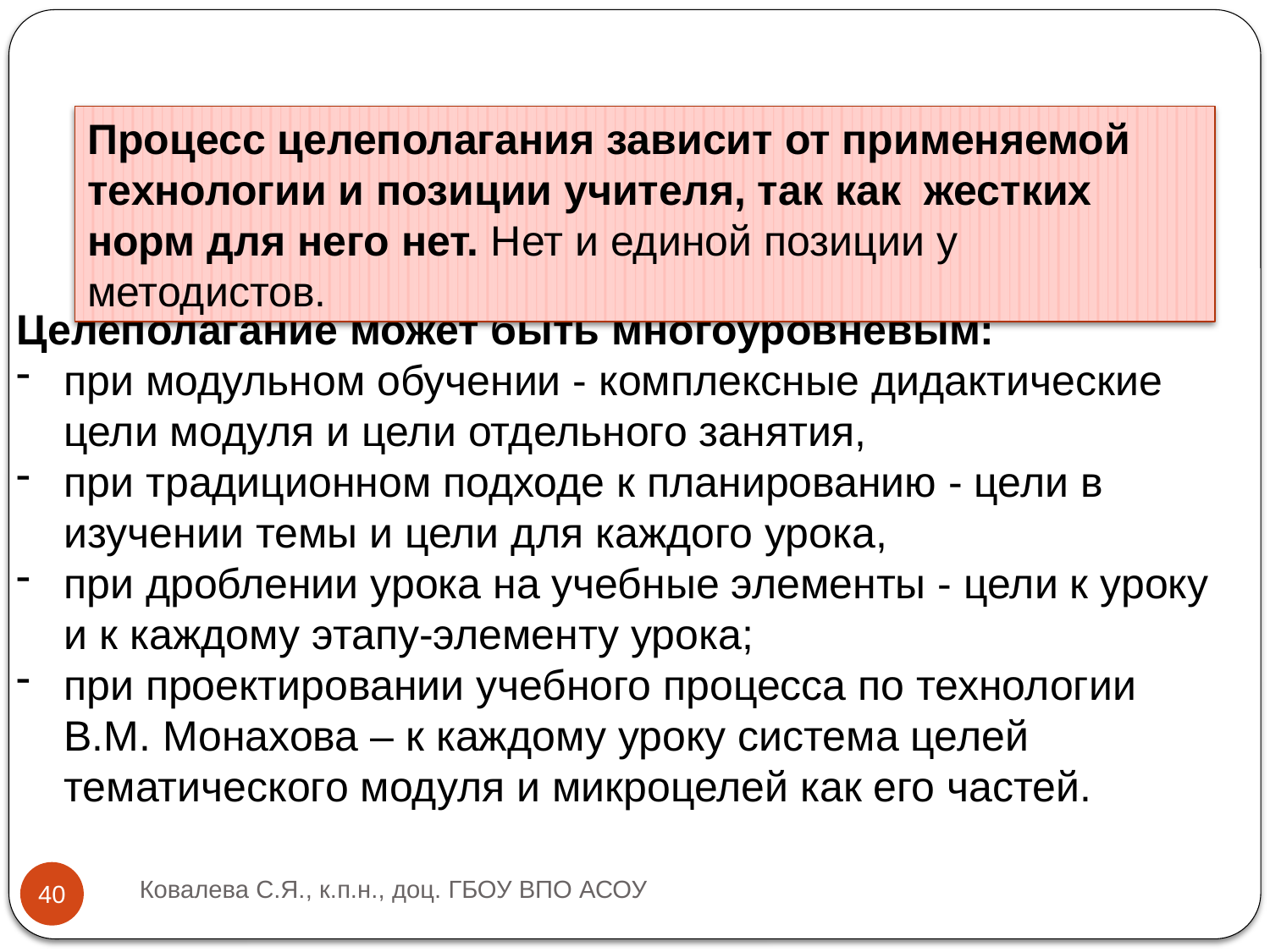

Процесс целеполагания зависит от применяемой технологии и позиции учителя, так как  жестких норм для него нет. Нет и единой позиции у методистов.
Целеполагание может быть многоуровневым:
при модульном обучении - комплексные дидактические цели модуля и цели отдельного занятия,
при традиционном подходе к планированию - цели в изучении темы и цели для каждого урока,
при дроблении урока на учебные элементы - цели к уроку и к каждому этапу-элементу урока;
при проектировании учебного процесса по технологии В.М. Монахова – к каждому уроку система целей тематического модуля и микроцелей как его частей.
Ковалева С.Я., к.п.н., доц. ГБОУ ВПО АСОУ
40